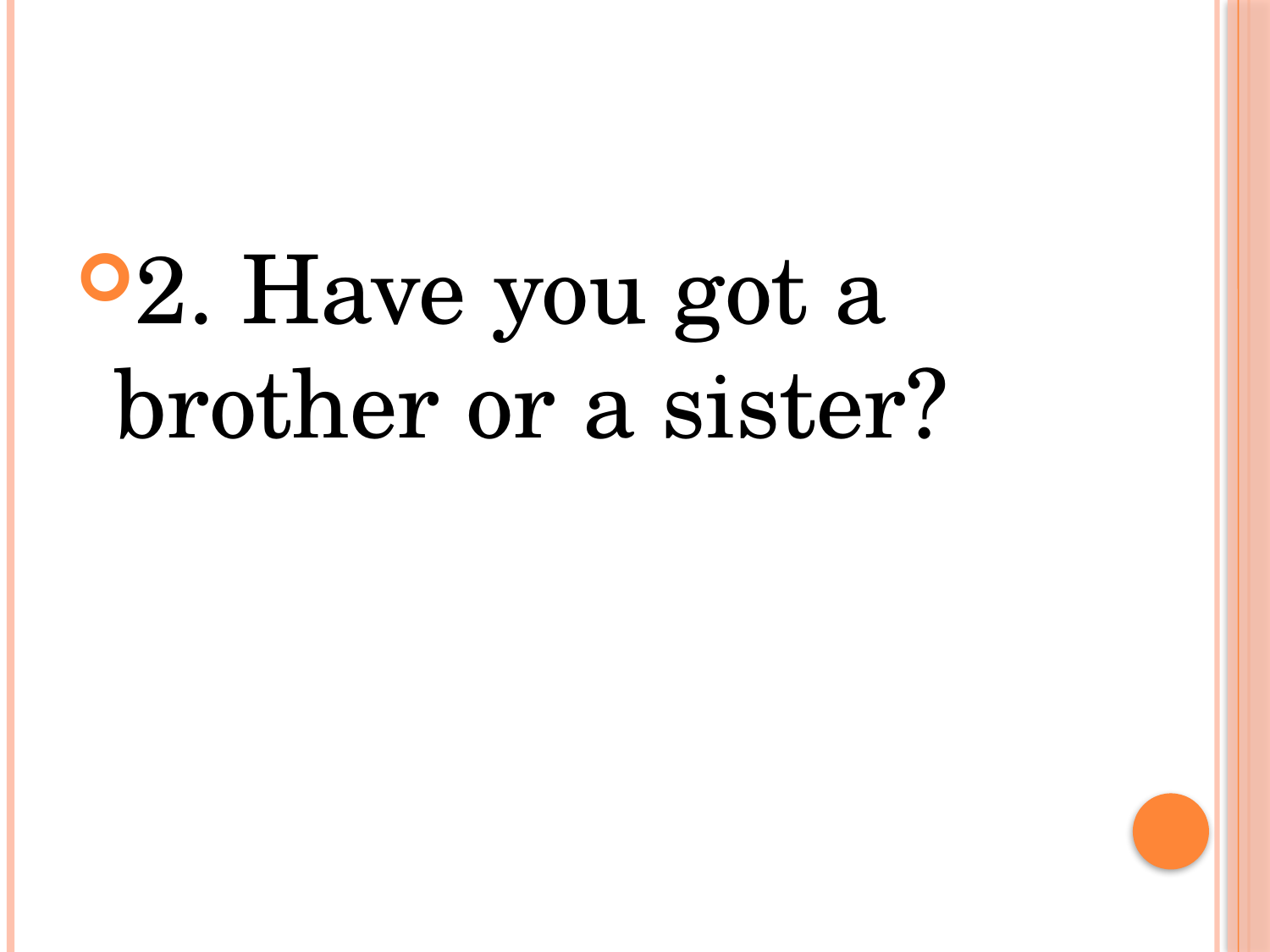

#
2. Have you got a brother or a sister?